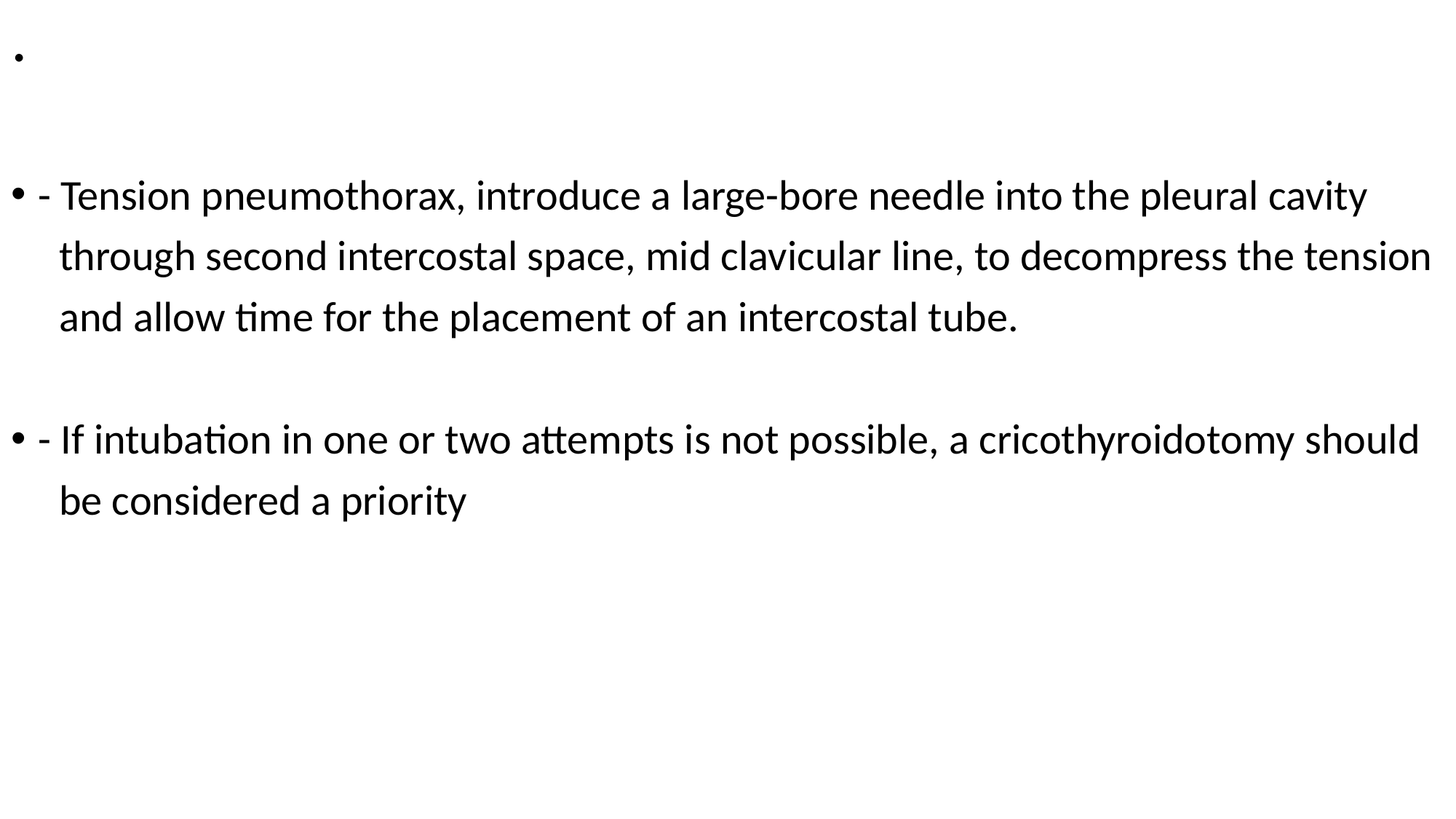

# .

- Tension pneumothorax, introduce a large-bore needle into the pleural cavity
     through second intercostal space, mid clavicular line, to decompress the tension
     and allow time for the placement of an intercostal tube.

- If intubation in one or two attempts is not possible, a cricothyroidotomy should
     be considered a priority